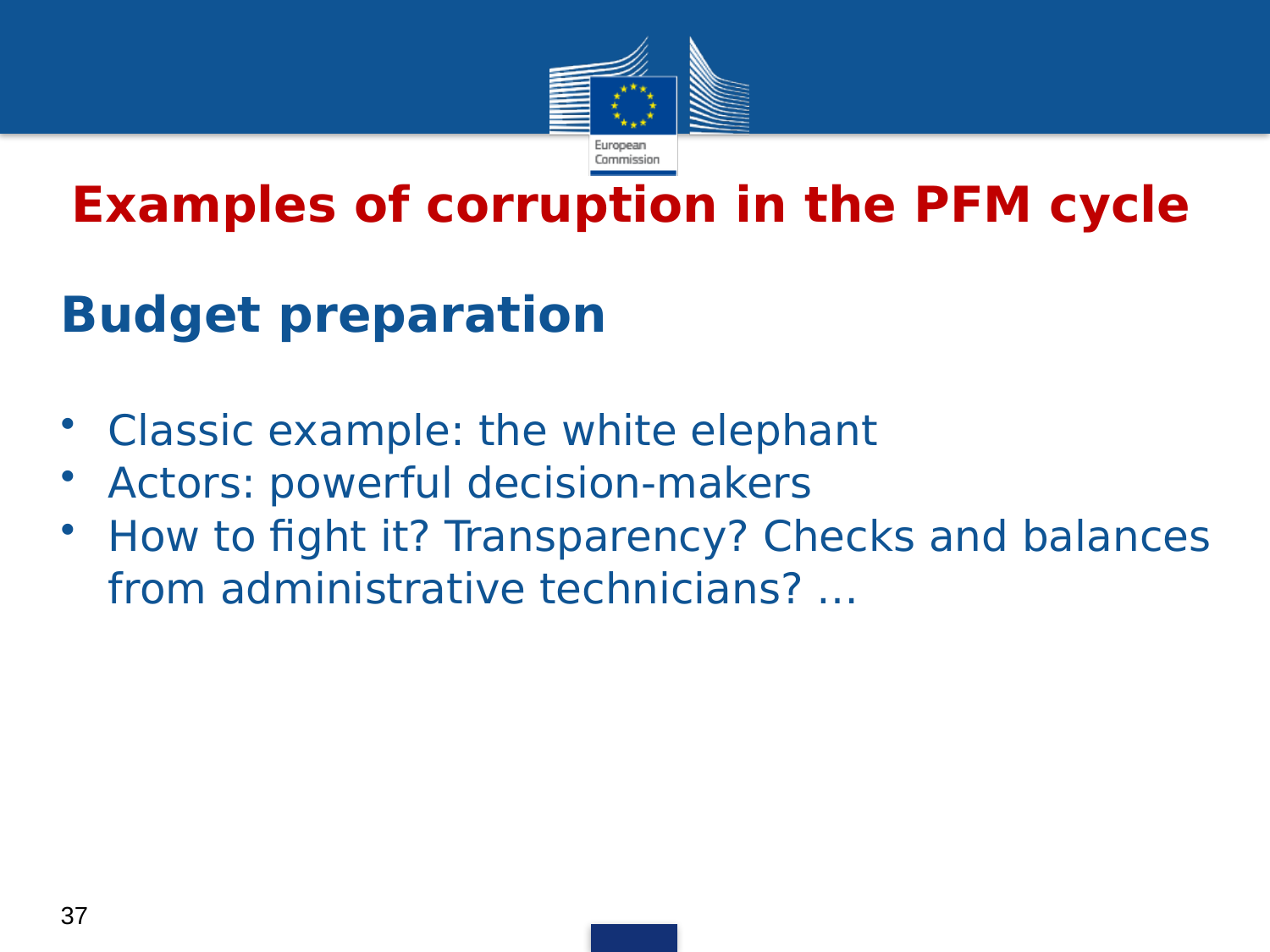

# Examples of corruption in the PFM cycle
Budget preparation

Classic example: the white elephant
Actors: powerful decision-makers
How to fight it? Transparency? Checks and balances from administrative technicians? …
37